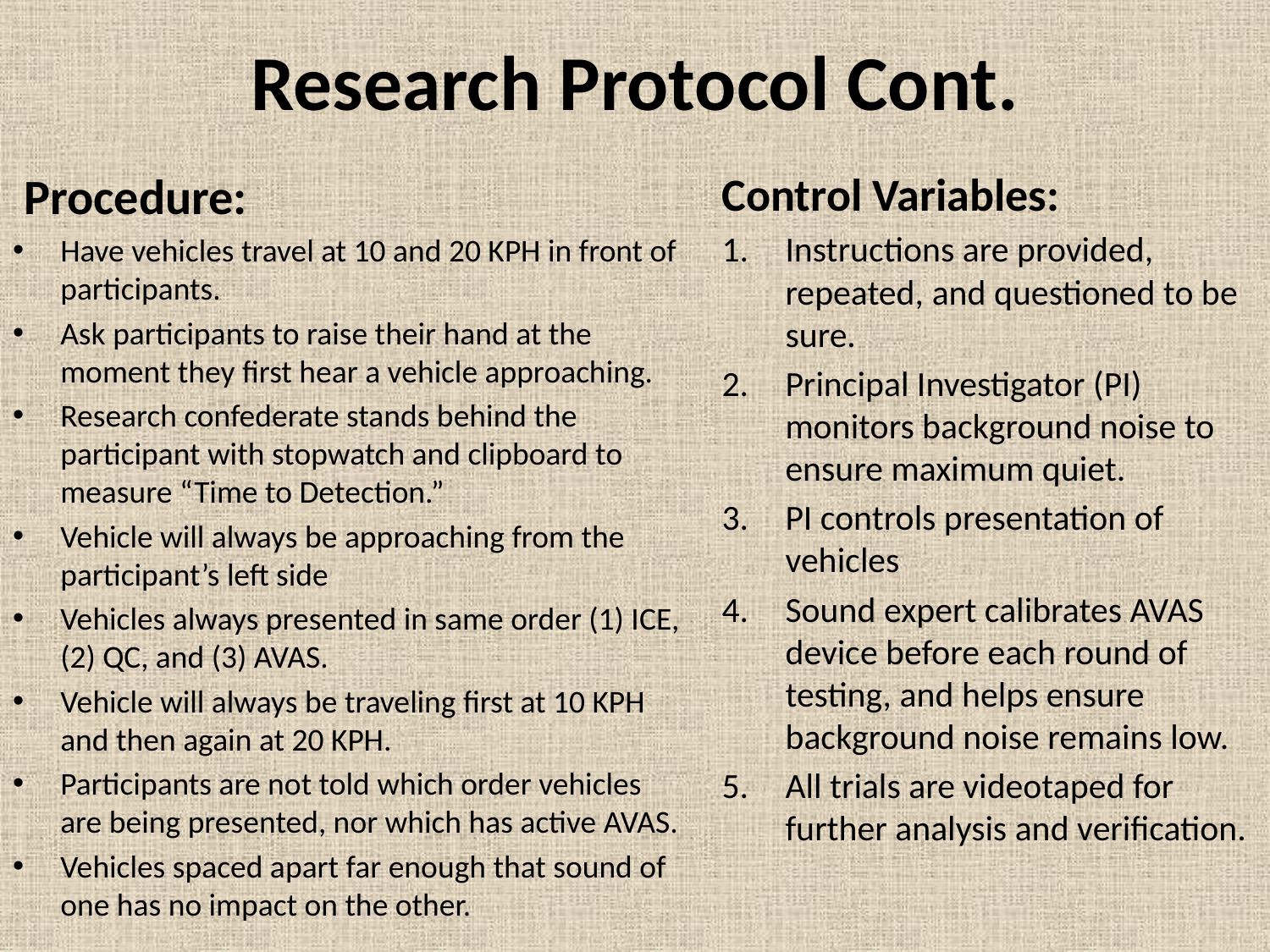

# Research Protocol Cont.
 Procedure:
Have vehicles travel at 10 and 20 KPH in front of participants.
Ask participants to raise their hand at the moment they first hear a vehicle approaching.
Research confederate stands behind the participant with stopwatch and clipboard to measure “Time to Detection.”
Vehicle will always be approaching from the participant’s left side
Vehicles always presented in same order (1) ICE, (2) QC, and (3) AVAS.
Vehicle will always be traveling first at 10 KPH and then again at 20 KPH.
Participants are not told which order vehicles are being presented, nor which has active AVAS.
Vehicles spaced apart far enough that sound of one has no impact on the other.

Control Variables:
Instructions are provided, repeated, and questioned to be sure.
Principal Investigator (PI) monitors background noise to ensure maximum quiet.
PI controls presentation of vehicles
Sound expert calibrates AVAS device before each round of testing, and helps ensure background noise remains low.
All trials are videotaped for further analysis and verification.